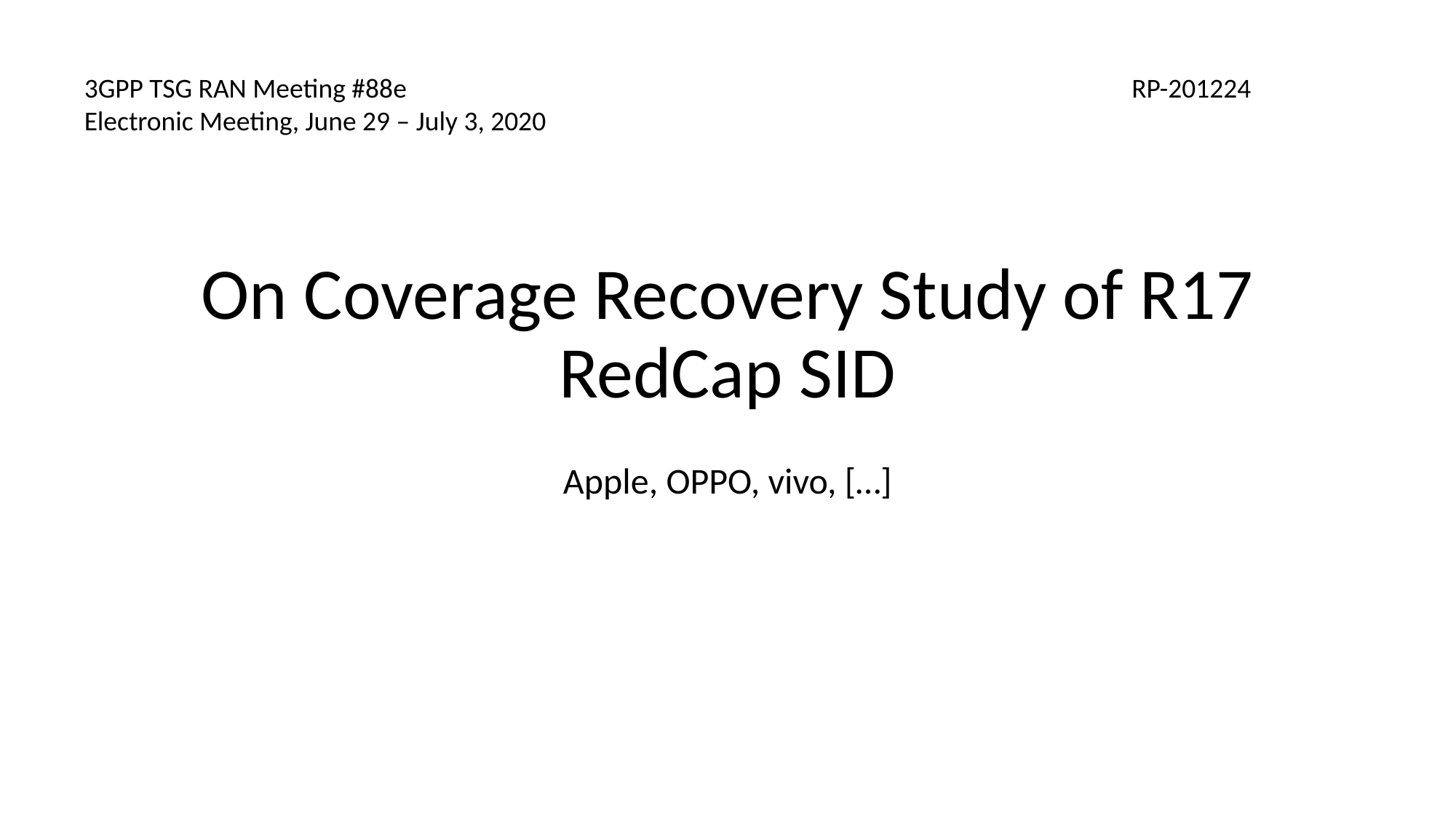

3GPP TSG RAN Meeting #88e
Electronic Meeting, June 29 – July 3, 2020
RP-201224
# On Coverage Recovery Study of R17 RedCap SID
Apple, OPPO, vivo, […]